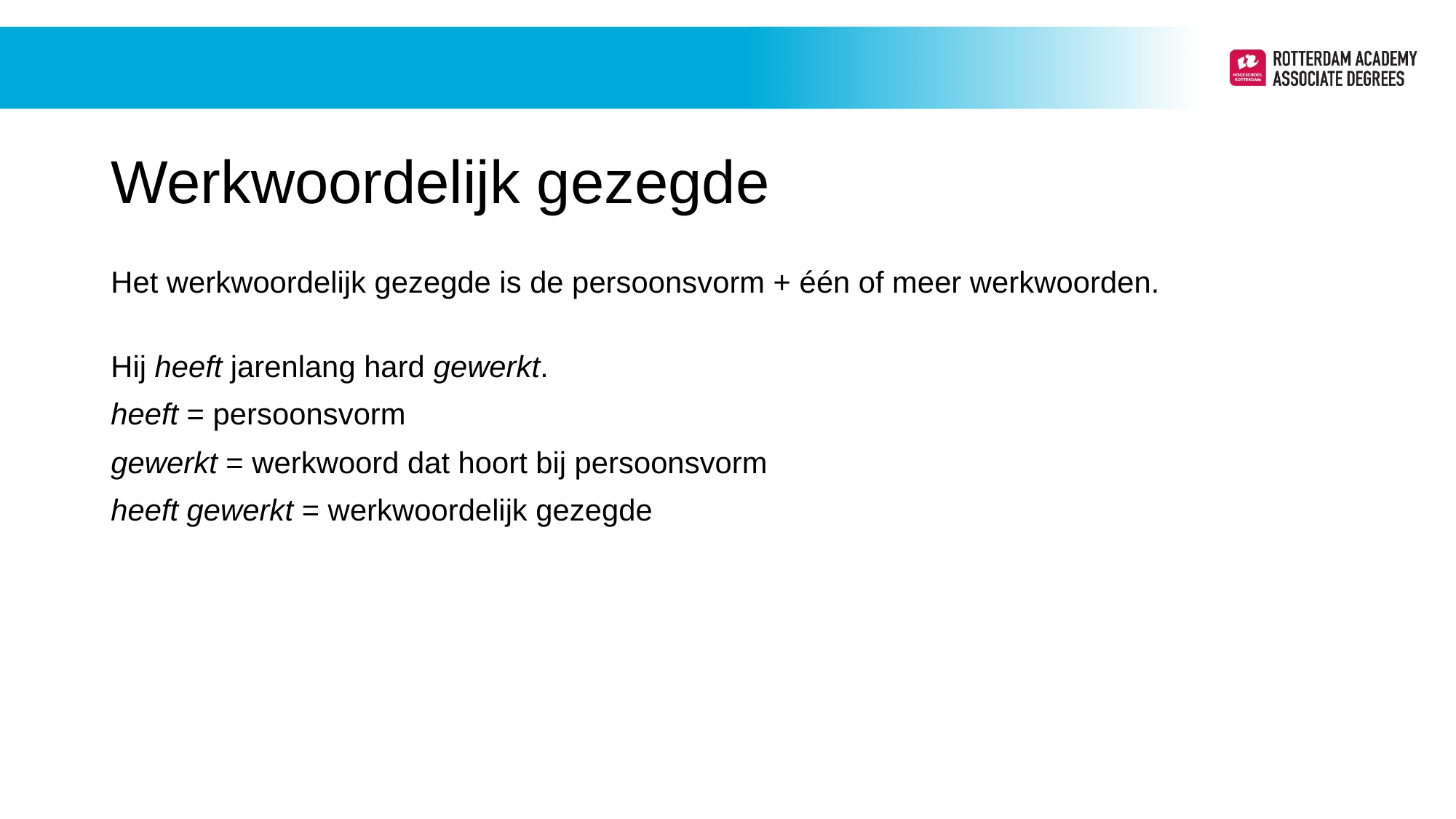

# Werkwoordelijk gezegde
Het werkwoordelijk gezegde is de persoonsvorm + één of meer werkwoorden.
Hij heeft jarenlang hard gewerkt.
heeft = persoonsvorm
gewerkt = werkwoord dat hoort bij persoonsvorm
heeft gewerkt = werkwoordelijk gezegde